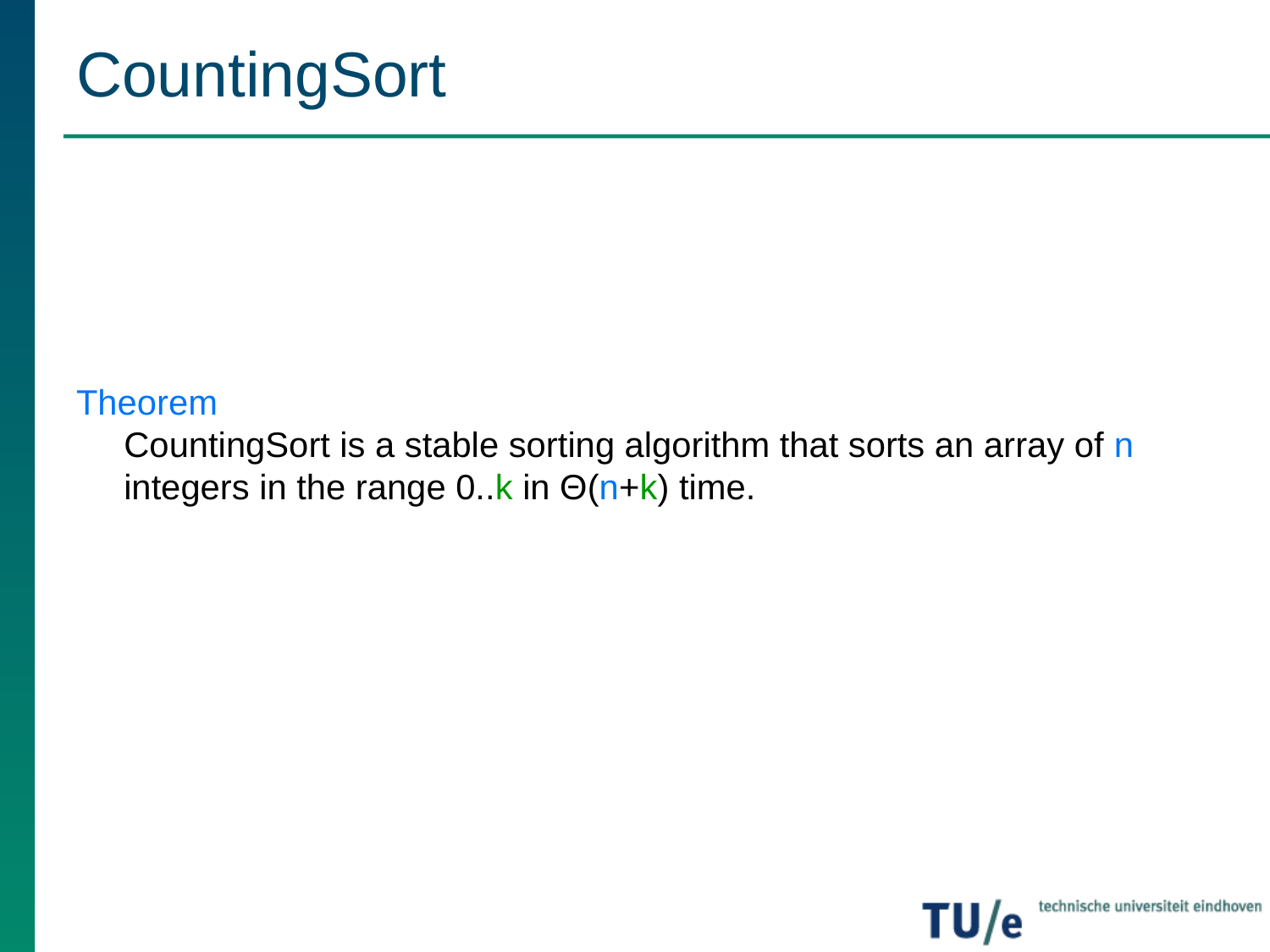

# CountingSort

Theorem
CountingSort is a stable sorting algorithm that sorts an array of n integers in the range 0..k in Θ(n+k) time.